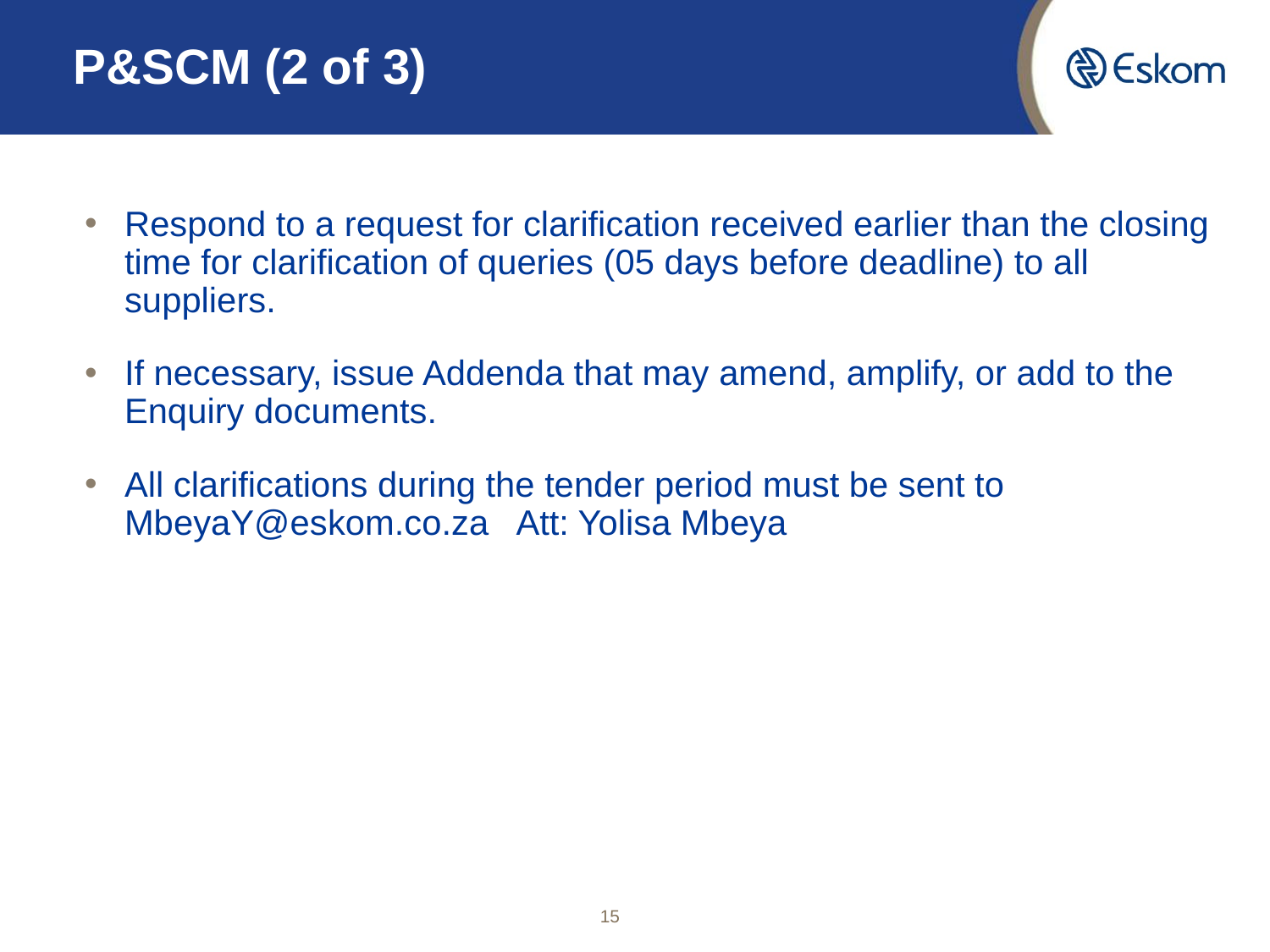

# P&SCM (2 of 3)
Respond to a request for clarification received earlier than the closing time for clarification of queries (05 days before deadline) to all suppliers.
If necessary, issue Addenda that may amend, amplify, or add to the Enquiry documents.
All clarifications during the tender period must be sent to  MbeyaY@eskom.co.za   Att: Yolisa Mbeya

15